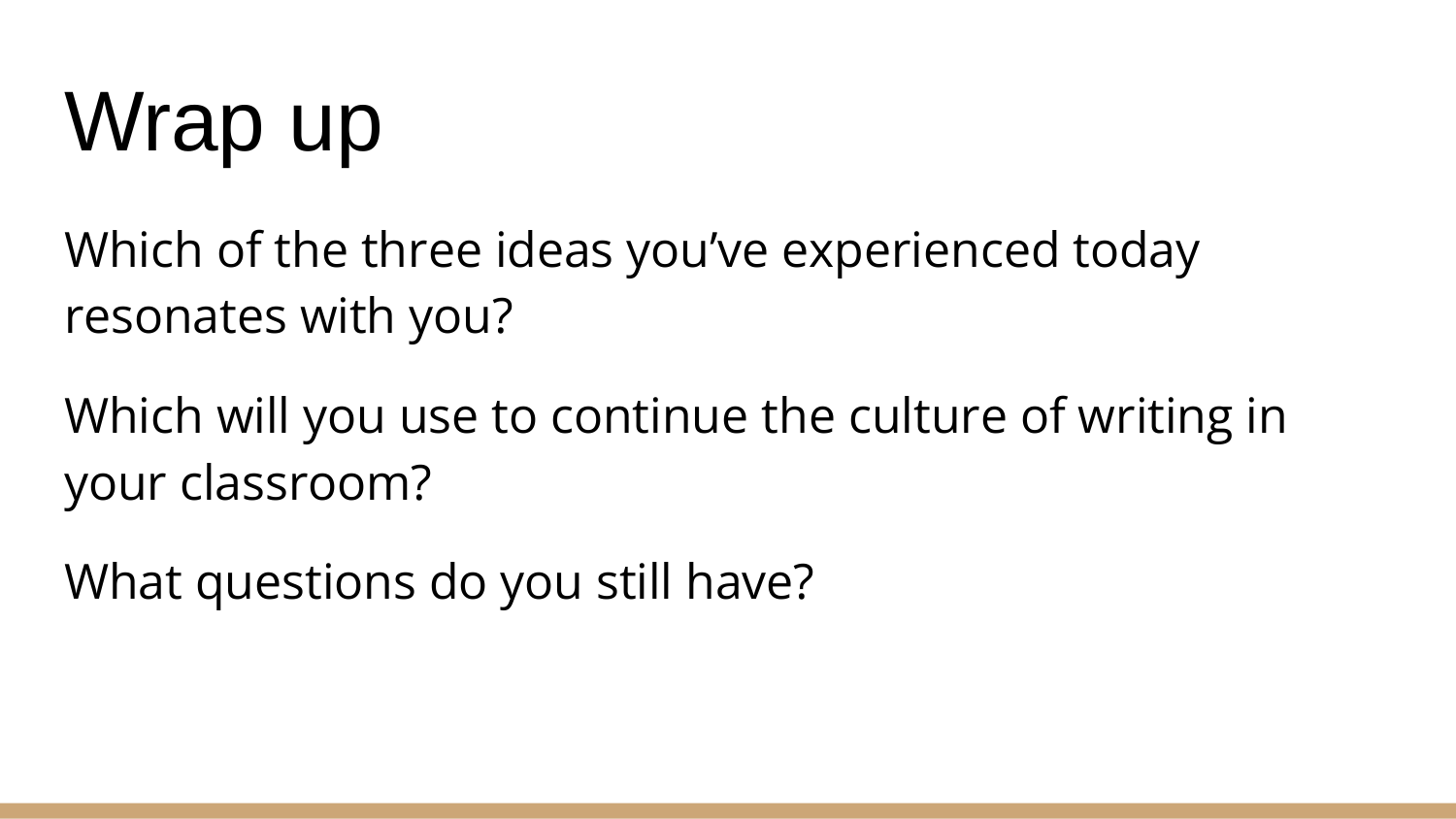

# Wrap up
Which of the three ideas you’ve experienced today resonates with you?
Which will you use to continue the culture of writing in your classroom?
What questions do you still have?